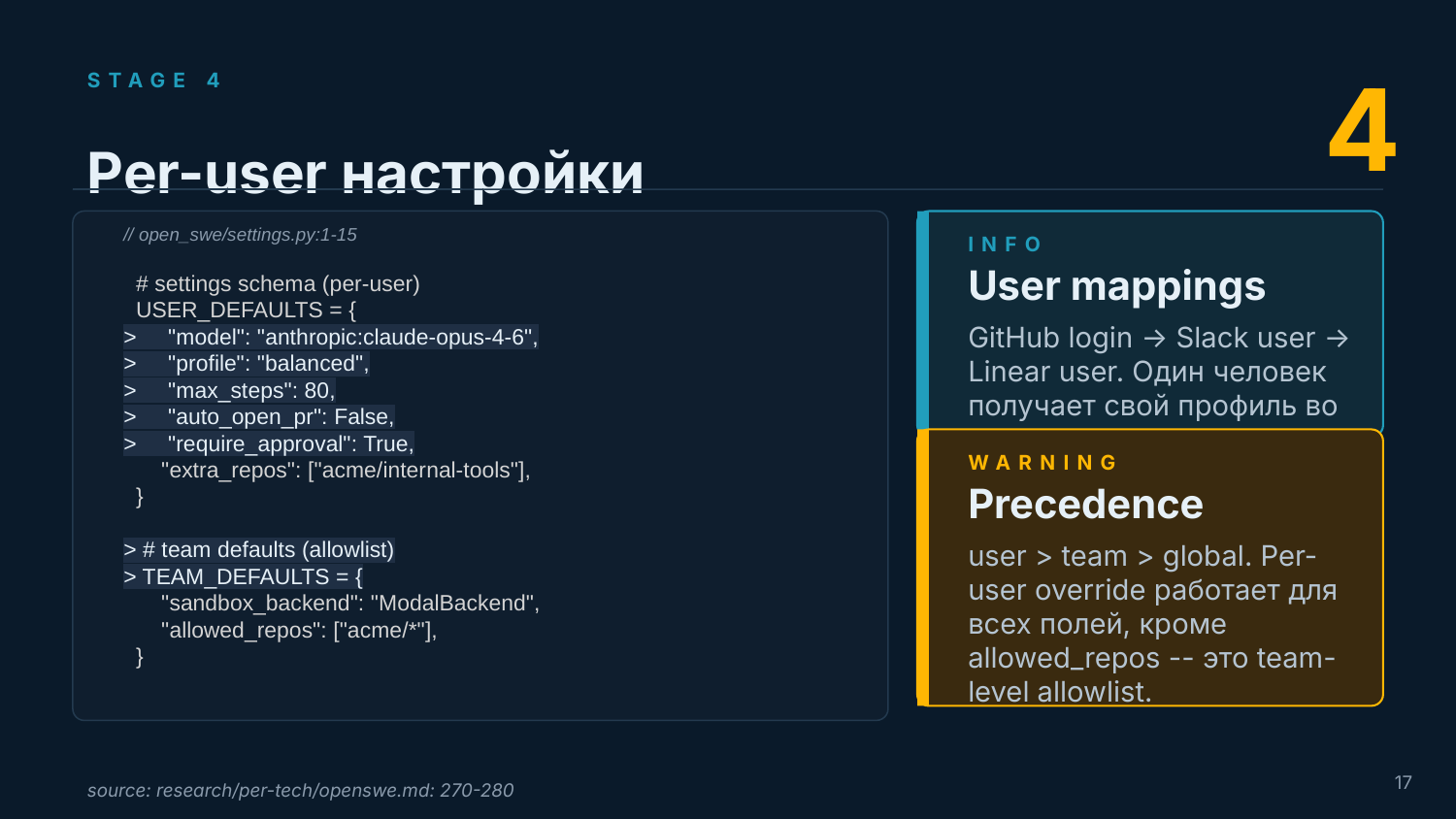

4
STAGE 4
Per-user настройки

// open_swe/settings.py:1-15
INFO
  # settings schema (per-user)
  USER_DEFAULTS = {
>     "model": "anthropic:claude-opus-4-6",
>     "profile": "balanced",
>     "max_steps": 80,
>     "auto_open_pr": False,
>     "require_approval": True,
      "extra_repos": ["acme/internal-tools"],
  }

> # team defaults (allowlist)
> TEAM_DEFAULTS = {
      "sandbox_backend": "ModalBackend",
      "allowed_repos": ["acme/*"],
  }

User mappings
GitHub login -> Slack user -> Linear user. Один человек получает свой профиль во всех трех каналах.

WARNING
Precedence
user > team > global. Per-user override работает для всех полей, кроме allowed_repos -- это team-level allowlist.
17
source: research/per-tech/openswe.md: 270-280